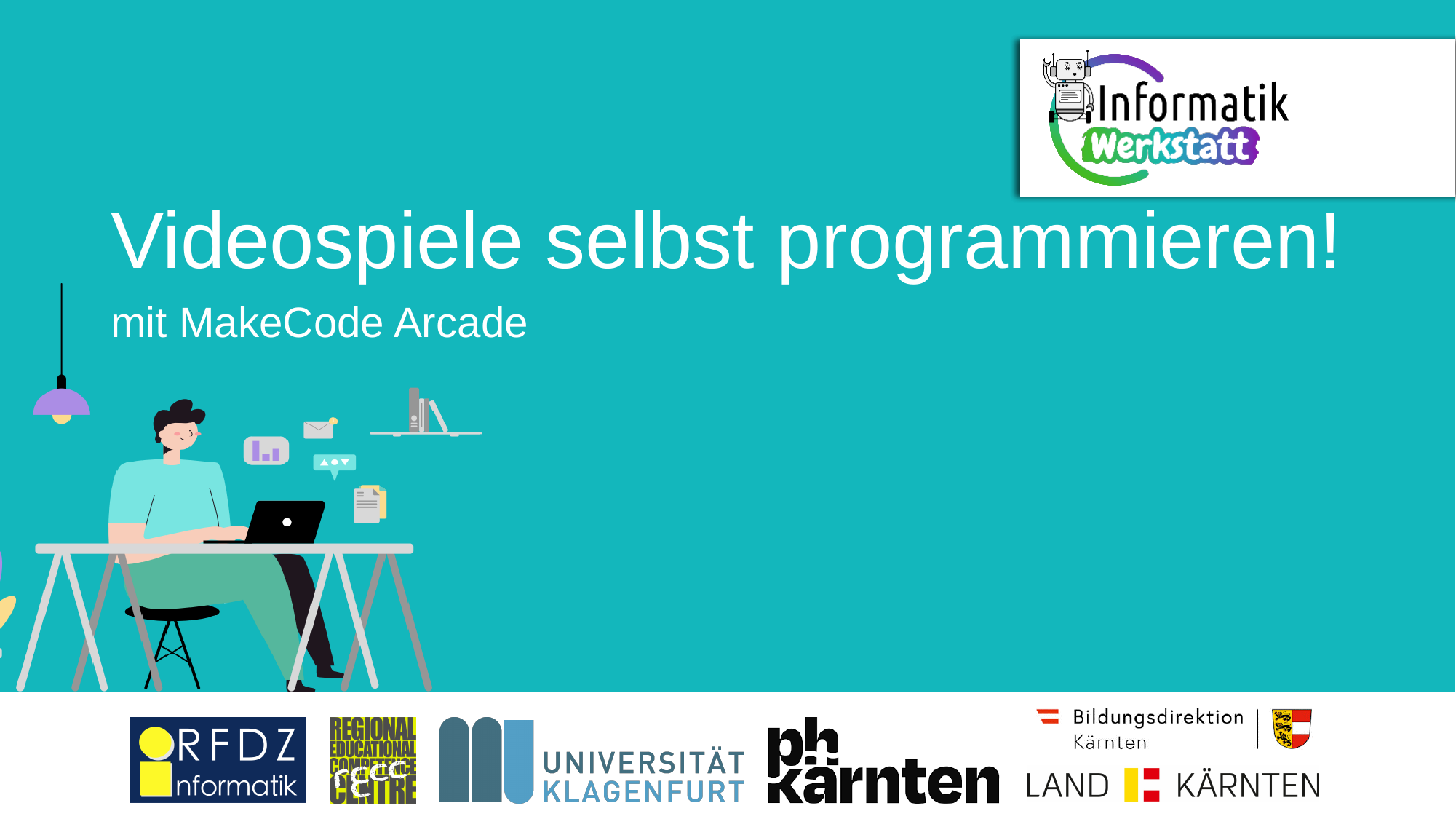

# Videospiele selbst programmieren!
mit MakeCode Arcade